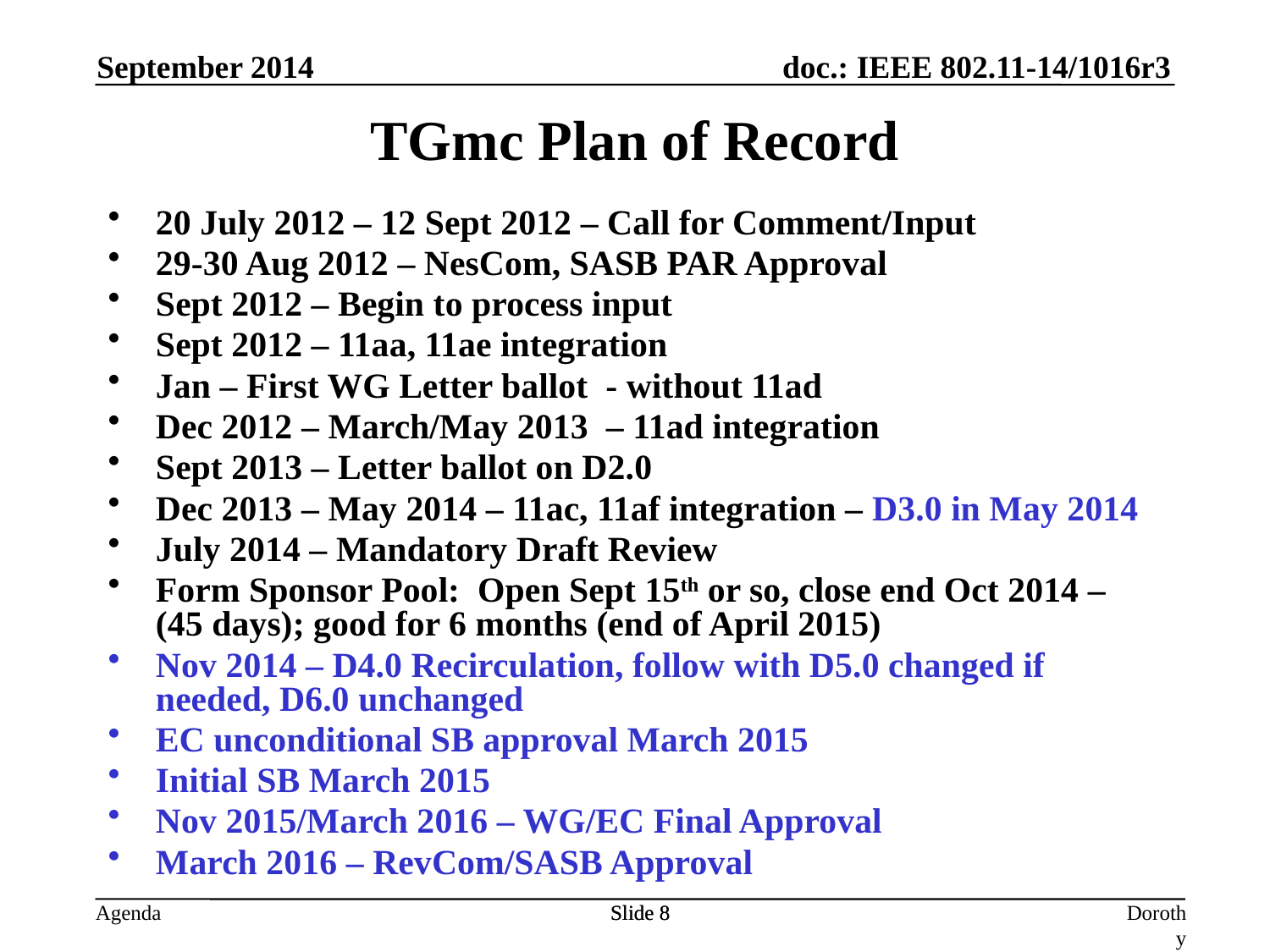

September 2014
TGmc Plan of Record
20 July 2012 – 12 Sept 2012 – Call for Comment/Input
29-30 Aug 2012 – NesCom, SASB PAR Approval
Sept 2012 – Begin to process input
Sept 2012 – 11aa, 11ae integration
Jan – First WG Letter ballot  - without 11ad
Dec 2012 – March/May 2013  – 11ad integration
Sept 2013 – Letter ballot on D2.0
Dec 2013 – May 2014 – 11ac, 11af integration – D3.0 in May 2014
July 2014 – Mandatory Draft Review
Form Sponsor Pool:  Open Sept 15th or so, close end Oct 2014 – (45 days); good for 6 months (end of April 2015)
Nov 2014 – D4.0 Recirculation, follow with D5.0 changed if needed, D6.0 unchanged
EC unconditional SB approval March 2015
Initial SB March 2015
Nov 2015/March 2016 – WG/EC Final Approval
March 2016 – RevCom/SASB Approval
Slide 8
Slide 8
Dorothy Stanley, Aruba Networks